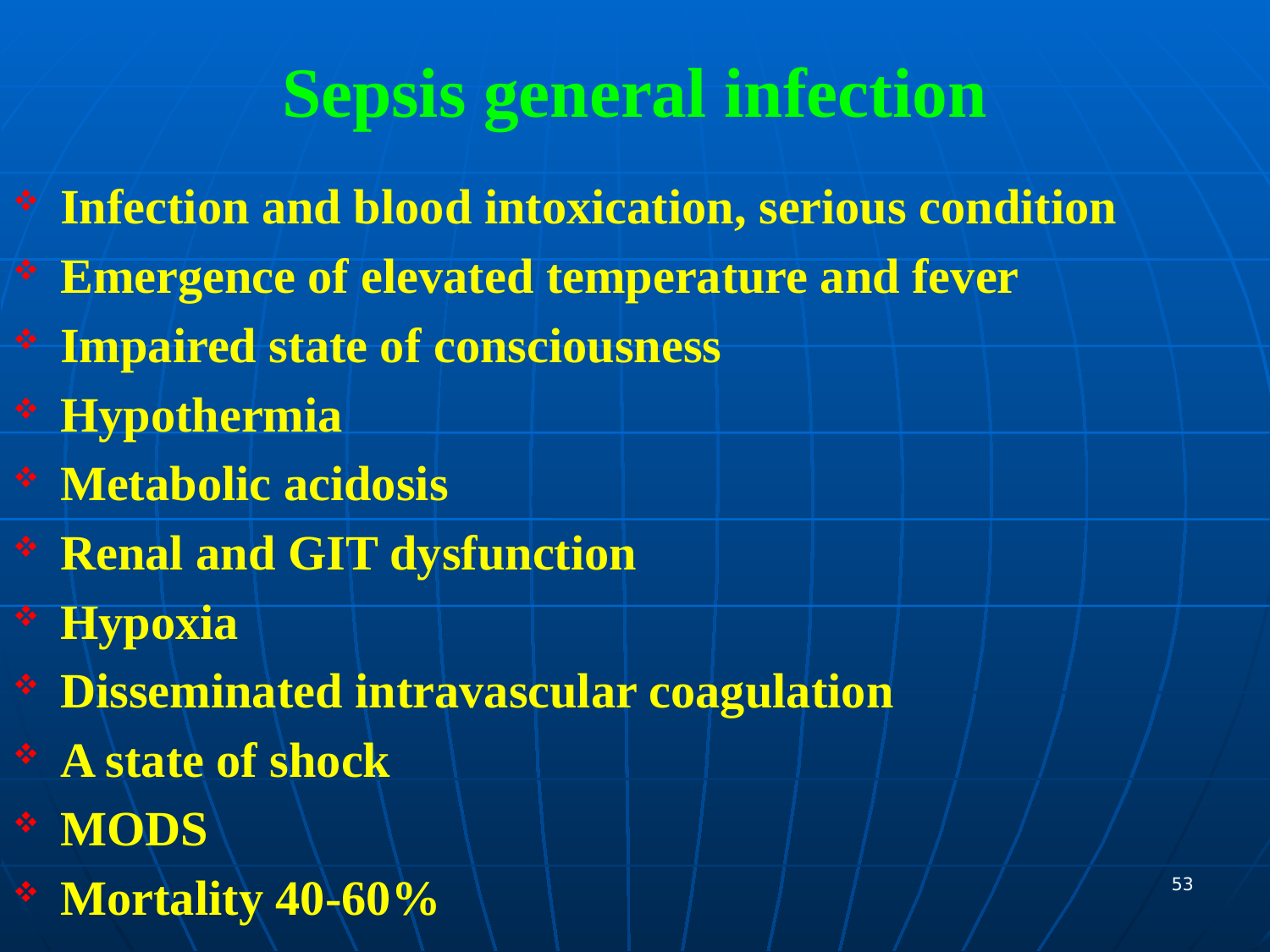

# Sepsis general infection
Infection and blood intoxication, serious condition
Emergence of elevated temperature and fever
Impaired state of consciousness
Hypothermia
Metabolic acidosis
Renal and GIT dysfunction
Hypoxia
Disseminated intravascular coagulation
A state of shock
MODS
Mortality 40-60%
53